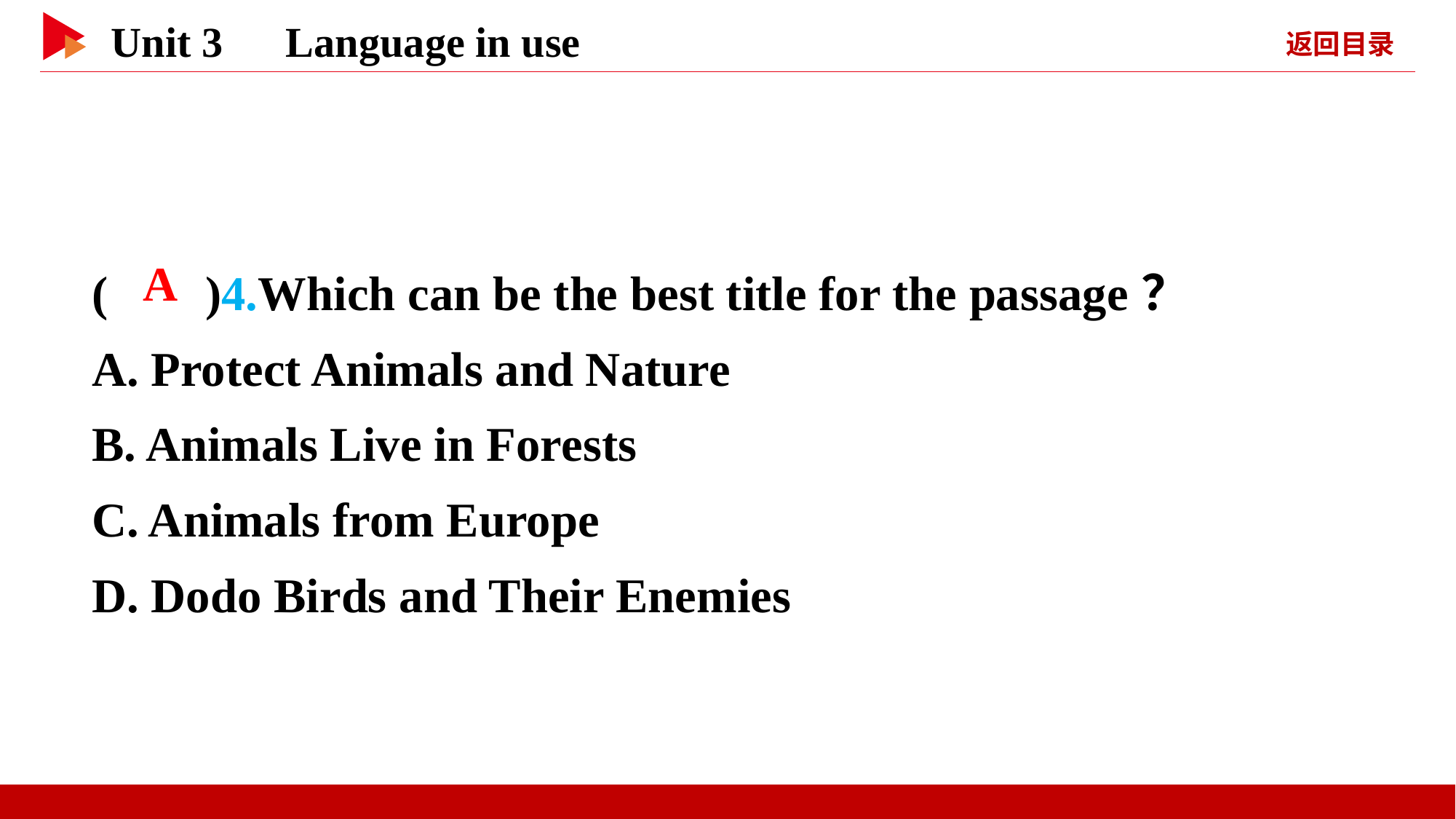

(        )4.Which can be the best title for the passage？
A. Protect Animals and Nature
B. Animals Live in Forests
C. Animals from Europe
D. Dodo Birds and Their Enemies
   A